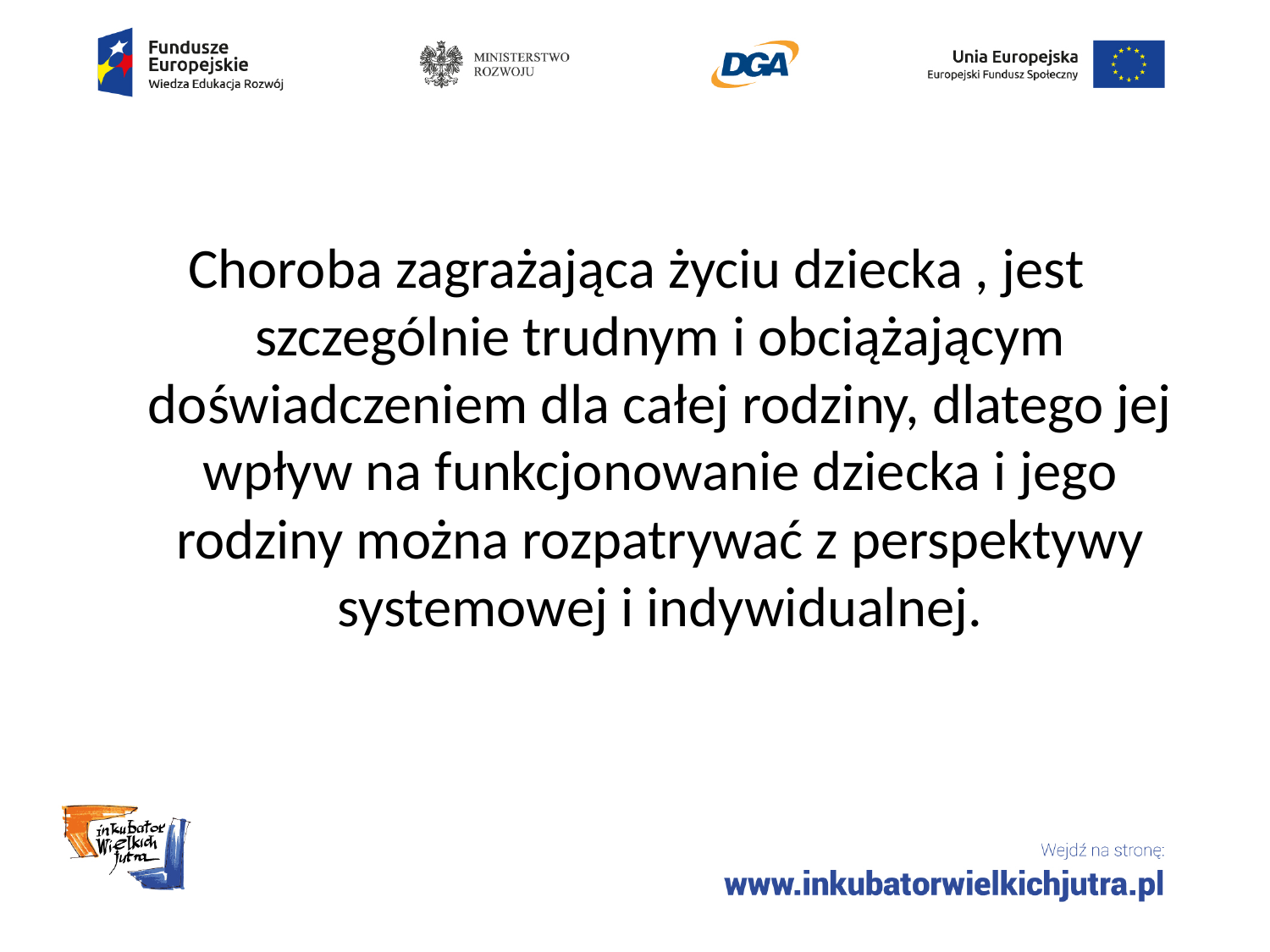

Choroba zagrażająca życiu dziecka , jest szczególnie trudnym i obciążającym doświadczeniem dla całej rodziny, dlatego jej wpływ na funkcjonowanie dziecka i jego rodziny można rozpatrywać z perspektywy systemowej i indywidualnej.